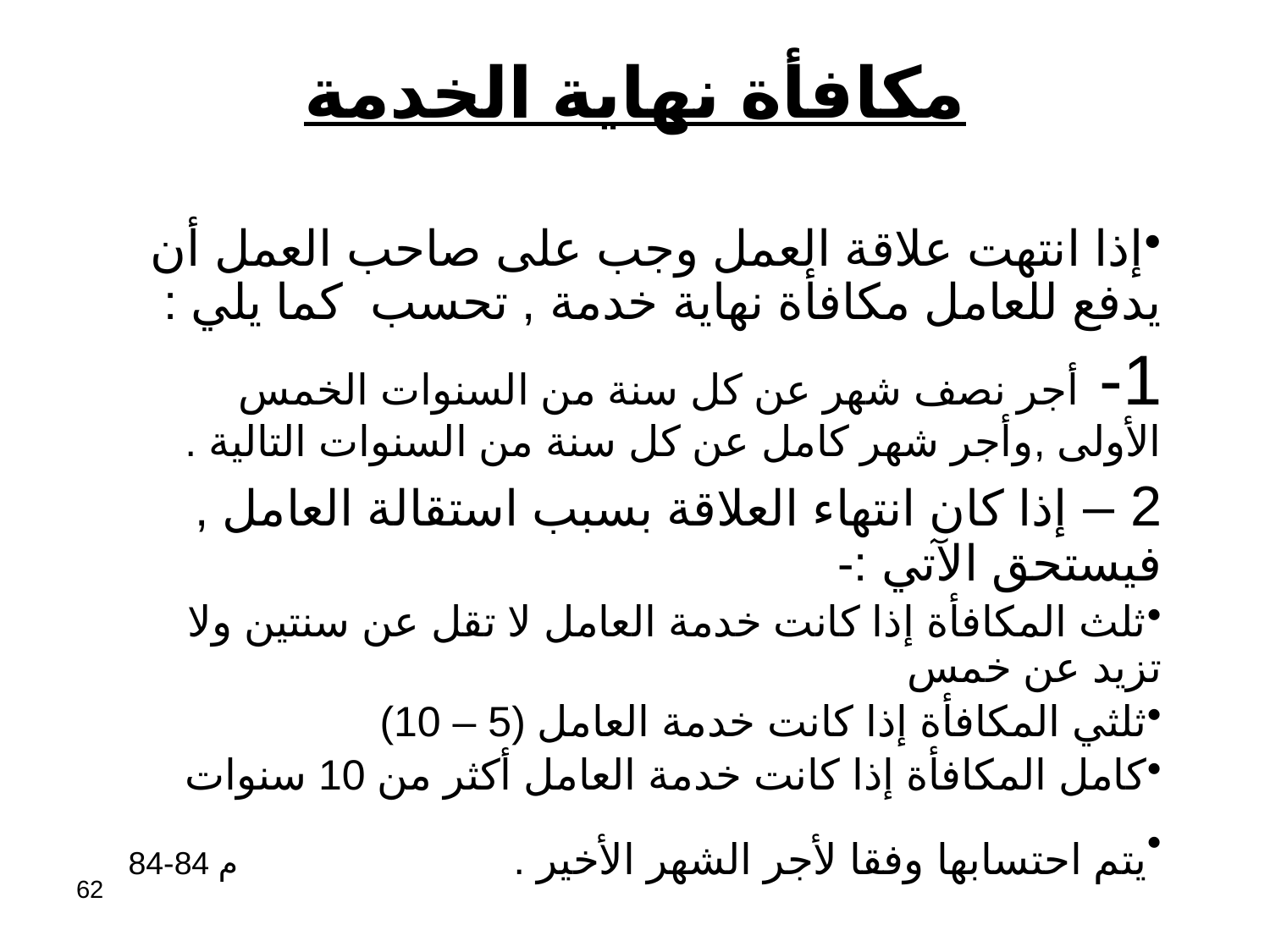

# مكافأة نهاية الخدمة

إذا انتهت علاقة العمل وجب على صاحب العمل أن يدفع للعامل مكافأة نهاية خدمة , تحسب  كما يلي :
1- أجر نصف شهر عن كل سنة من السنوات الخمس الأولى ,وأجر شهر كامل عن كل سنة من السنوات التالية .
2 – إذا كان انتهاء العلاقة بسبب استقالة العامل , فيستحق الآتي :-
ثلث المكافأة إذا كانت خدمة العامل لا تقل عن سنتين ولا تزيد عن خمس
ثلثي المكافأة إذا كانت خدمة العامل (5 – 10)
كامل المكافأة إذا كانت خدمة العامل أكثر من 10 سنوات
يتم احتسابها وفقا لأجر الشهر الأخير .              م 84-84

62